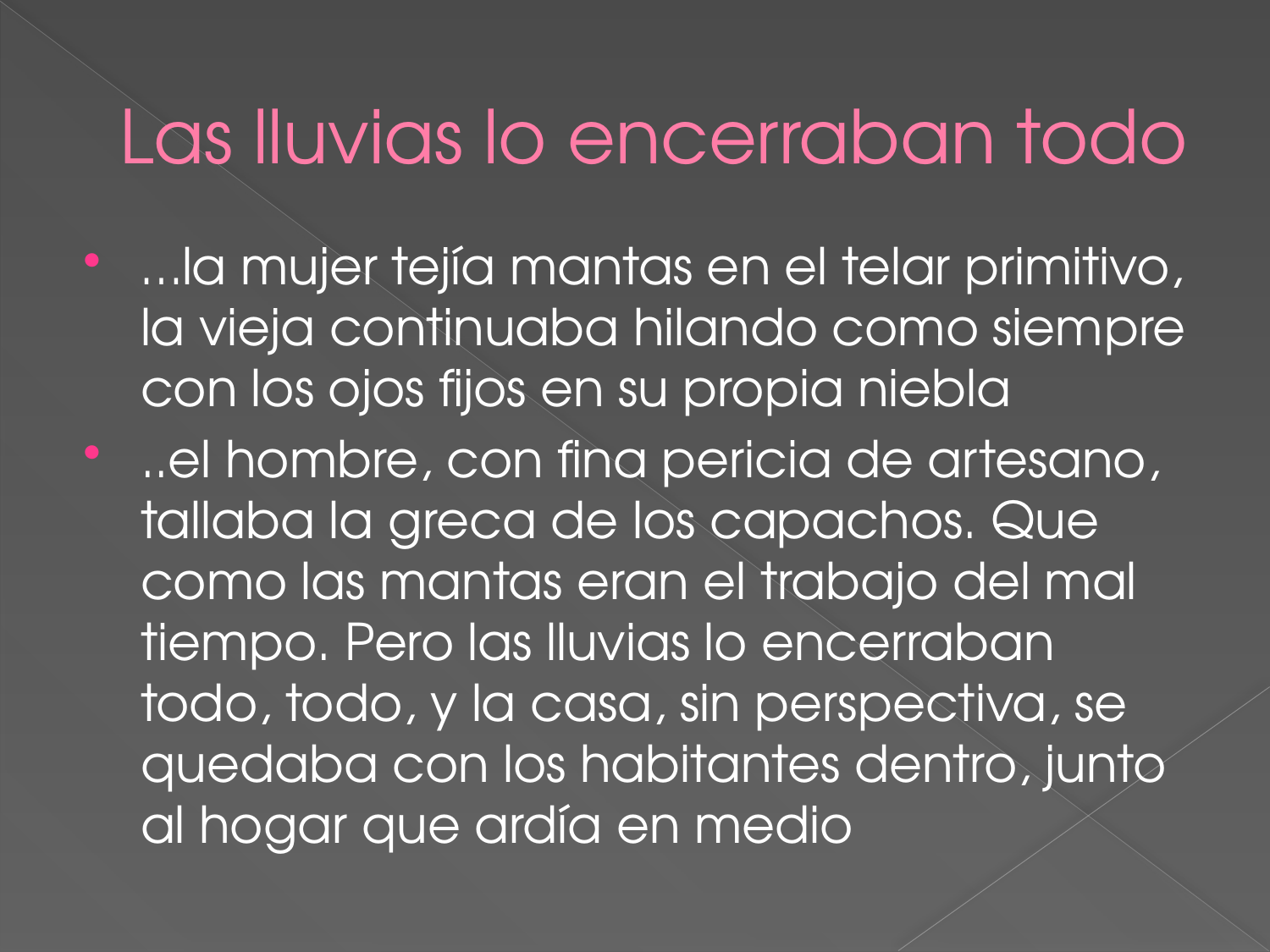

# Las lluvias lo encerraban todo
…la mujer tejía mantas en el telar primitivo, la vieja continuaba hilando como siempre con los ojos fijos en su propia niebla
..el hombre, con fina pericia de artesano, tallaba la greca de los capachos. Que como las mantas eran el trabajo del mal tiempo. Pero las lluvias lo encerraban todo, todo, y la casa, sin perspectiva, se quedaba con los habitantes dentro, junto al hogar que ardía en medio